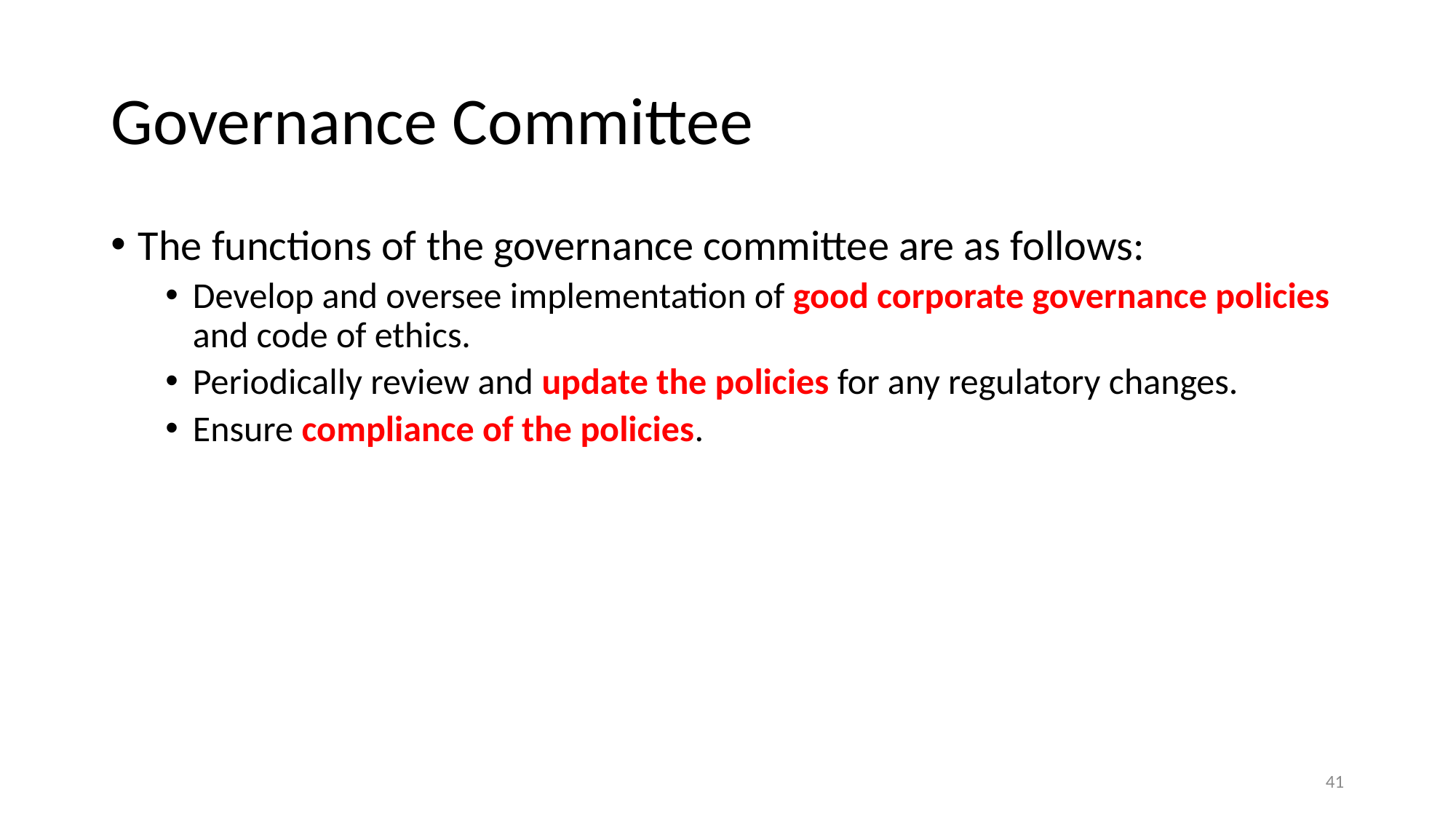

# Governance Committee
The functions of the governance committee are as follows:
Develop and oversee implementation of good corporate governance policies and code of ethics.
Periodically review and update the policies for any regulatory changes.
Ensure compliance of the policies.
41